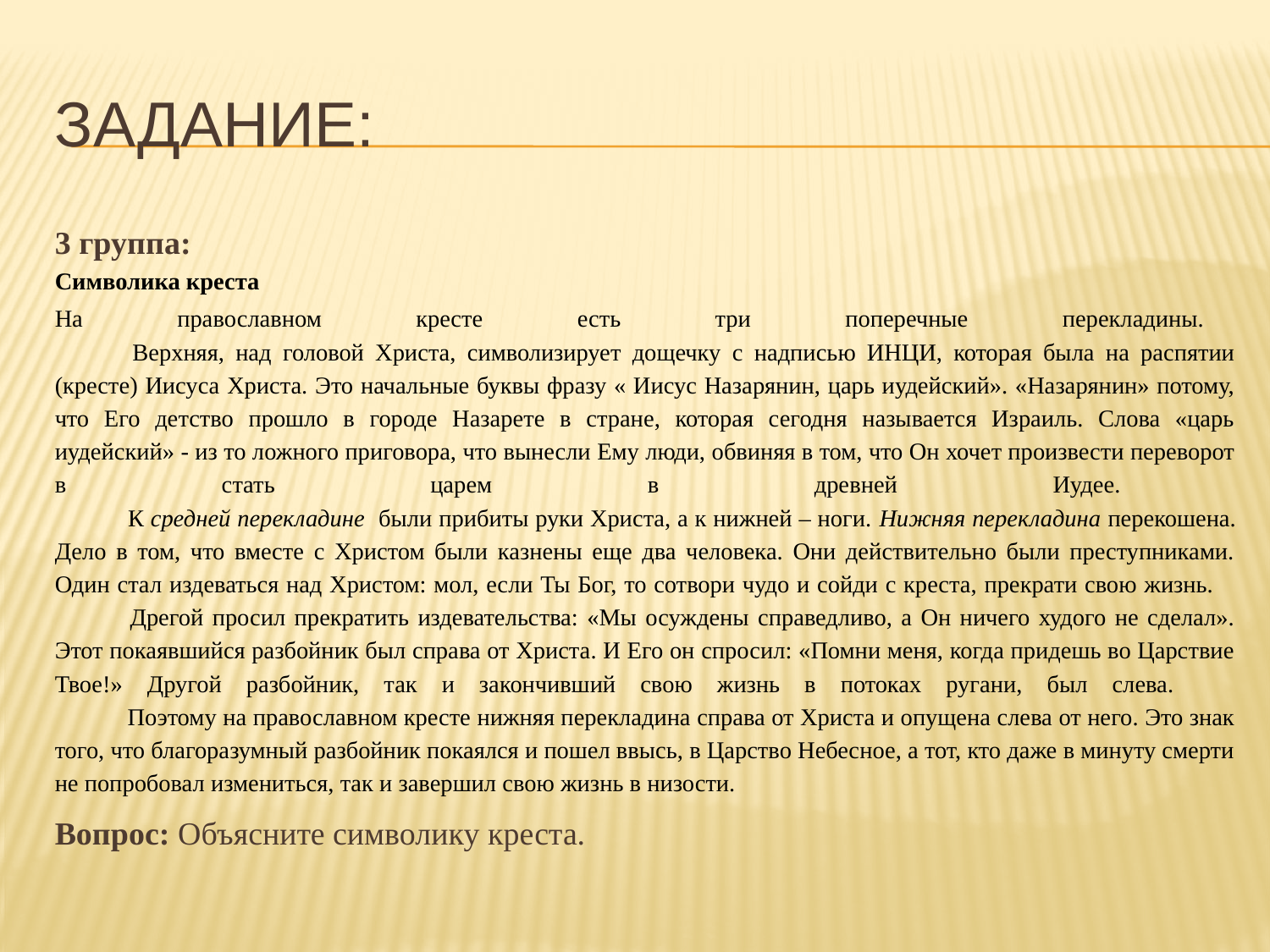

# Задание:
3 группа:
Символика креста
На православном кресте есть три поперечные перекладины.
 	Верхняя, над головой Христа, символизирует дощечку с надписью ИНЦИ, которая была на распятии (кресте) Иисуса Христа. Это начальные буквы фразу « Иисус Назарянин, царь иудейский». «Назарянин» потому, что Его детство прошло в городе Назарете в стране, которая сегодня называется Израиль. Слова «царь иудейский» - из то ложного приговора, что вынесли Ему люди, обвиняя в том, что Он хочет произвести переворот в стать царем в древней Иудее.
 	К средней перекладине  были прибиты руки Христа, а к нижней – ноги. Нижняя перекладина перекошена. Дело в том, что вместе с Христом были казнены еще два человека. Они действительно были преступниками. Один стал издеваться над Христом: мол, если Ты Бог, то сотвори чудо и сойди с креста, прекрати свою жизнь.
 	Дрегой просил прекратить издевательства: «Мы осуждены справедливо, а Он ничего худого не сделал». Этот покаявшийся разбойник был справа от Христа. И Его он спросил: «Помни меня, когда придешь во Царствие Твое!» Другой разбойник, так и закончивший свою жизнь в потоках ругани, был слева.
 	Поэтому на православном кресте нижняя перекладина справа от Христа и опущена слева от него. Это знак того, что благоразумный разбойник покаялся и пошел ввысь, в Царство Небесное, а тот, кто даже в минуту смерти не попробовал измениться, так и завершил свою жизнь в низости.
Вопрос: Объясните символику креста.